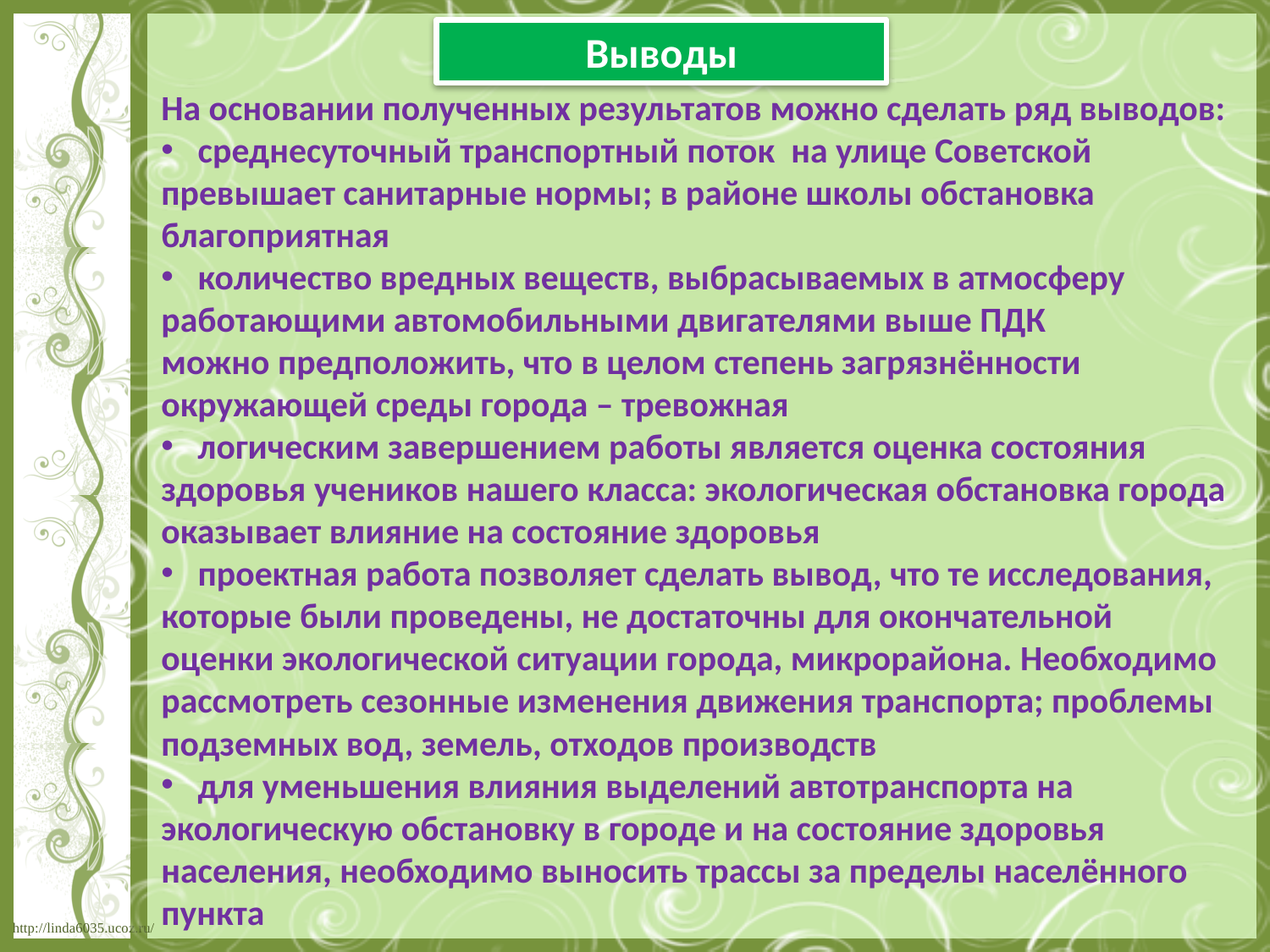

Выводы
На основании полученных результатов можно сделать ряд выводов:
   среднесуточный транспортный поток  на улице Советской превышает санитарные нормы; в районе школы обстановка благоприятная
   количество вредных веществ, выбрасываемых в атмосферу работающими автомобильными двигателями выше ПДК
можно предположить, что в целом степень загрязнённости  окружающей среды города – тревожная
   логическим завершением работы является оценка состояния здоровья учеников нашего класса: экологическая обстановка города оказывает влияние на состояние здоровья
   проектная работа позволяет сделать вывод, что те исследования, которые были проведены, не достаточны для окончательной оценки экологической ситуации города, микрорайона. Необходимо рассмотреть сезонные изменения движения транспорта; проблемы подземных вод, земель, отходов производств
   для уменьшения влияния выделений автотранспорта на экологическую обстановку в городе и на состояние здоровья населения, необходимо выносить трассы за пределы населённого пункта